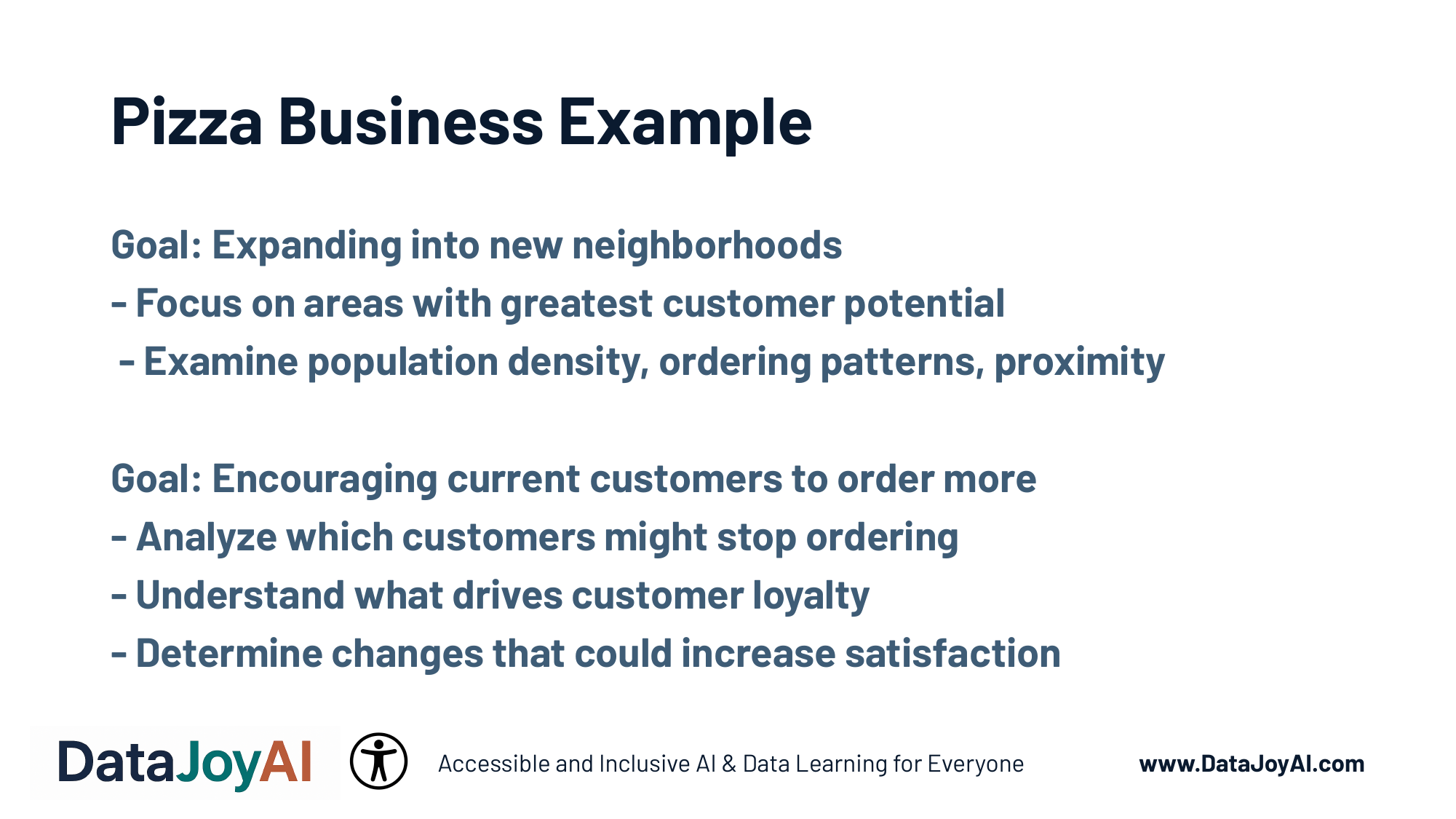

# Pizza Business Example
Goal: Expanding into new neighborhoods
- Focus on areas with greatest customer potential
 - Examine population density, ordering patterns, proximity

Goal: Encouraging current customers to order more
- Analyze which customers might stop ordering
- Understand what drives customer loyalty
- Determine changes that could increase satisfaction